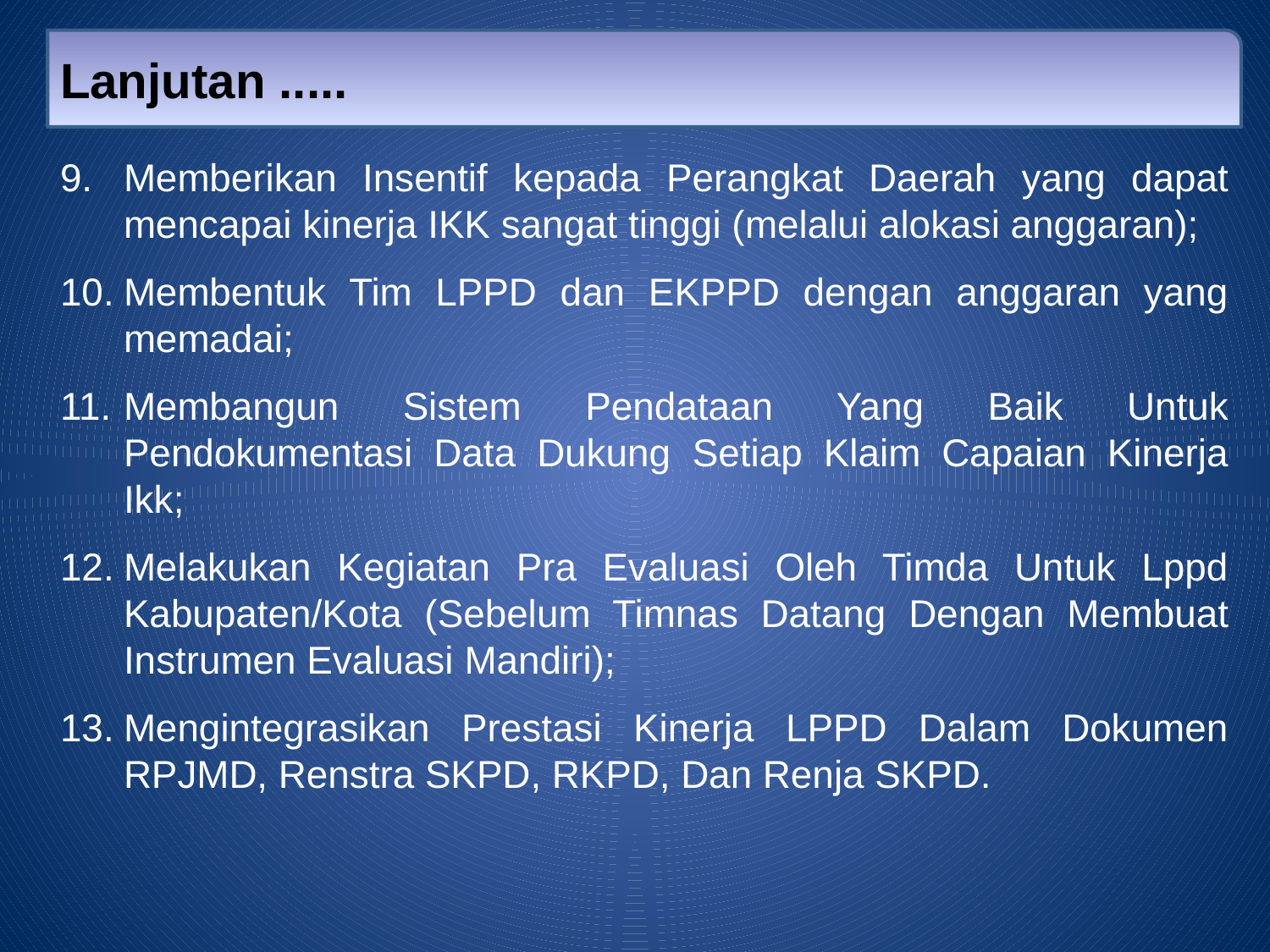

Lanjutan .....
Memberikan Insentif kepada Perangkat Daerah yang dapat mencapai kinerja IKK sangat tinggi (melalui alokasi anggaran);
Membentuk Tim LPPD dan EKPPD dengan anggaran yang memadai;
Membangun Sistem Pendataan Yang Baik Untuk Pendokumentasi Data Dukung Setiap Klaim Capaian Kinerja Ikk;
Melakukan Kegiatan Pra Evaluasi Oleh Timda Untuk Lppd Kabupaten/Kota (Sebelum Timnas Datang Dengan Membuat Instrumen Evaluasi Mandiri);
Mengintegrasikan Prestasi Kinerja LPPD Dalam Dokumen RPJMD, Renstra SKPD, RKPD, Dan Renja SKPD.